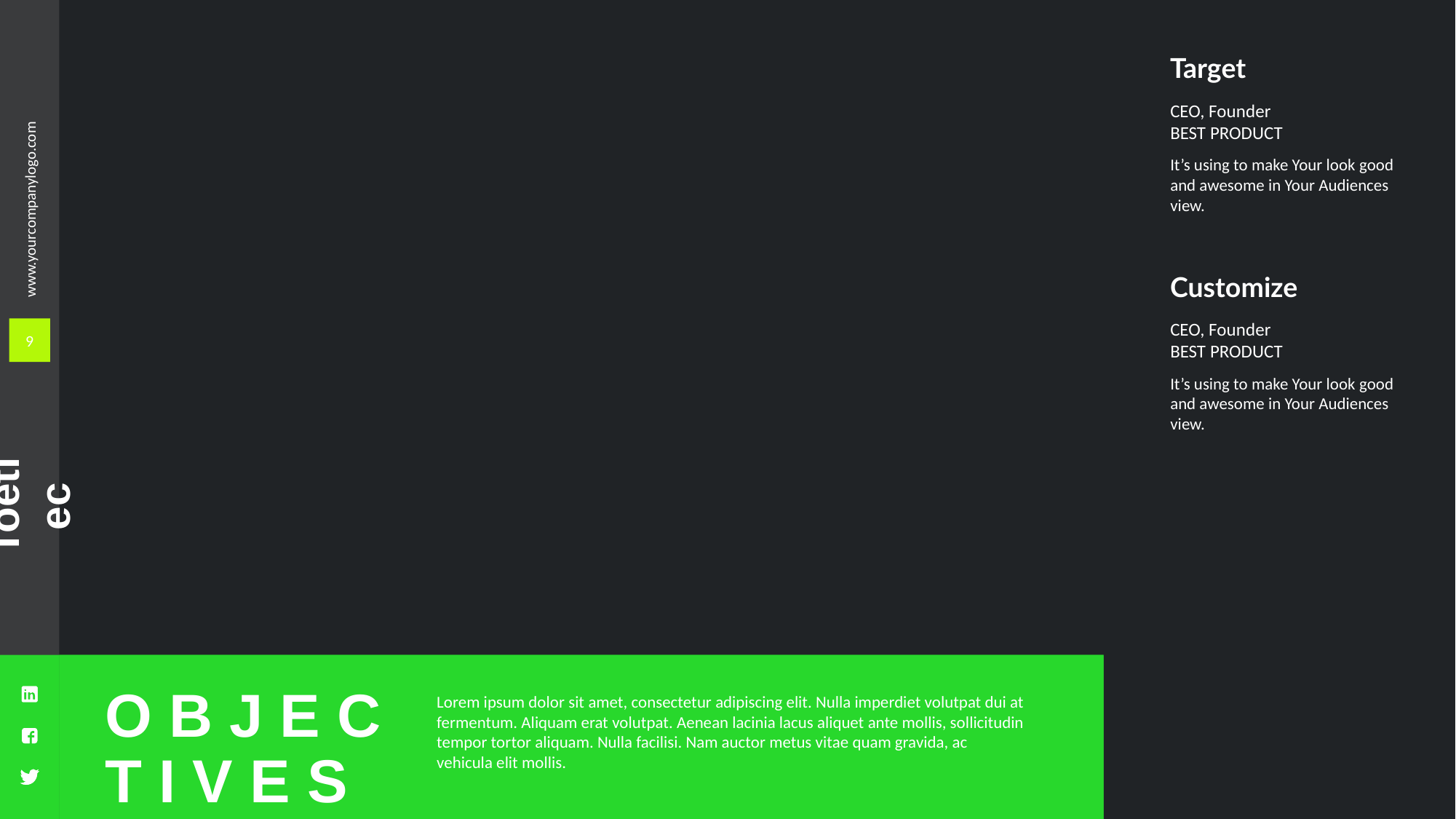

Target
CEO, Founder
BEST PRODUCT
It’s using to make Your look good and awesome in Your Audiences view.
Customize
CEO, Founder
BEST PRODUCT
9
It’s using to make Your look good and awesome in Your Audiences view.

O B J E C T I V E S

Lorem ipsum dolor sit amet, consectetur adipiscing elit. Nulla imperdiet volutpat dui at fermentum. Aliquam erat volutpat. Aenean lacinia lacus aliquet ante mollis, sollicitudin tempor tortor aliquam. Nulla facilisi. Nam auctor metus vitae quam gravida, ac vehicula elit mollis.